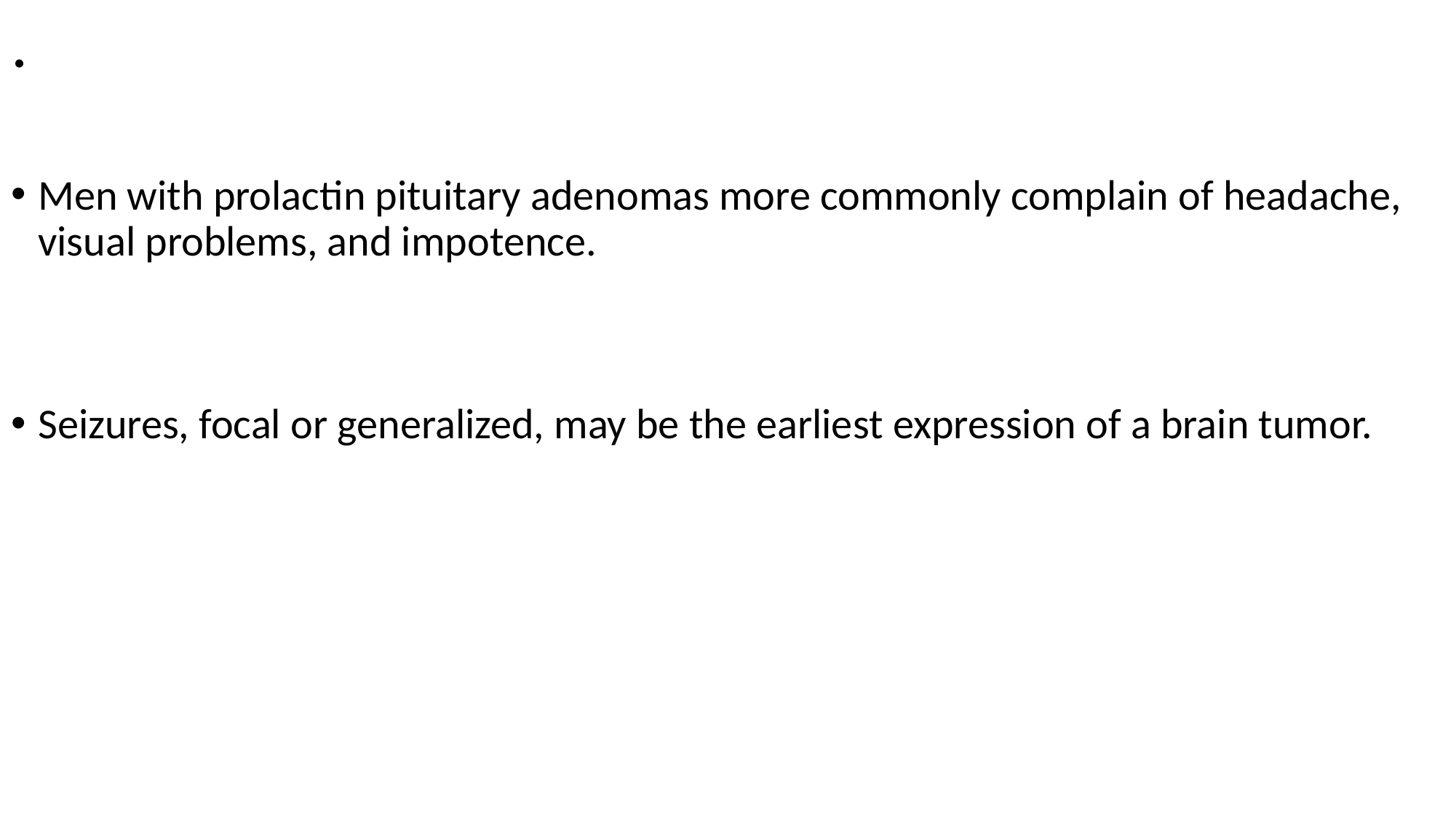

# .

Men with prolactin pituitary adenomas more commonly complain of headache, visual problems, and impotence.

Seizures, focal or generalized, may be the earliest expression of a brain tumor.